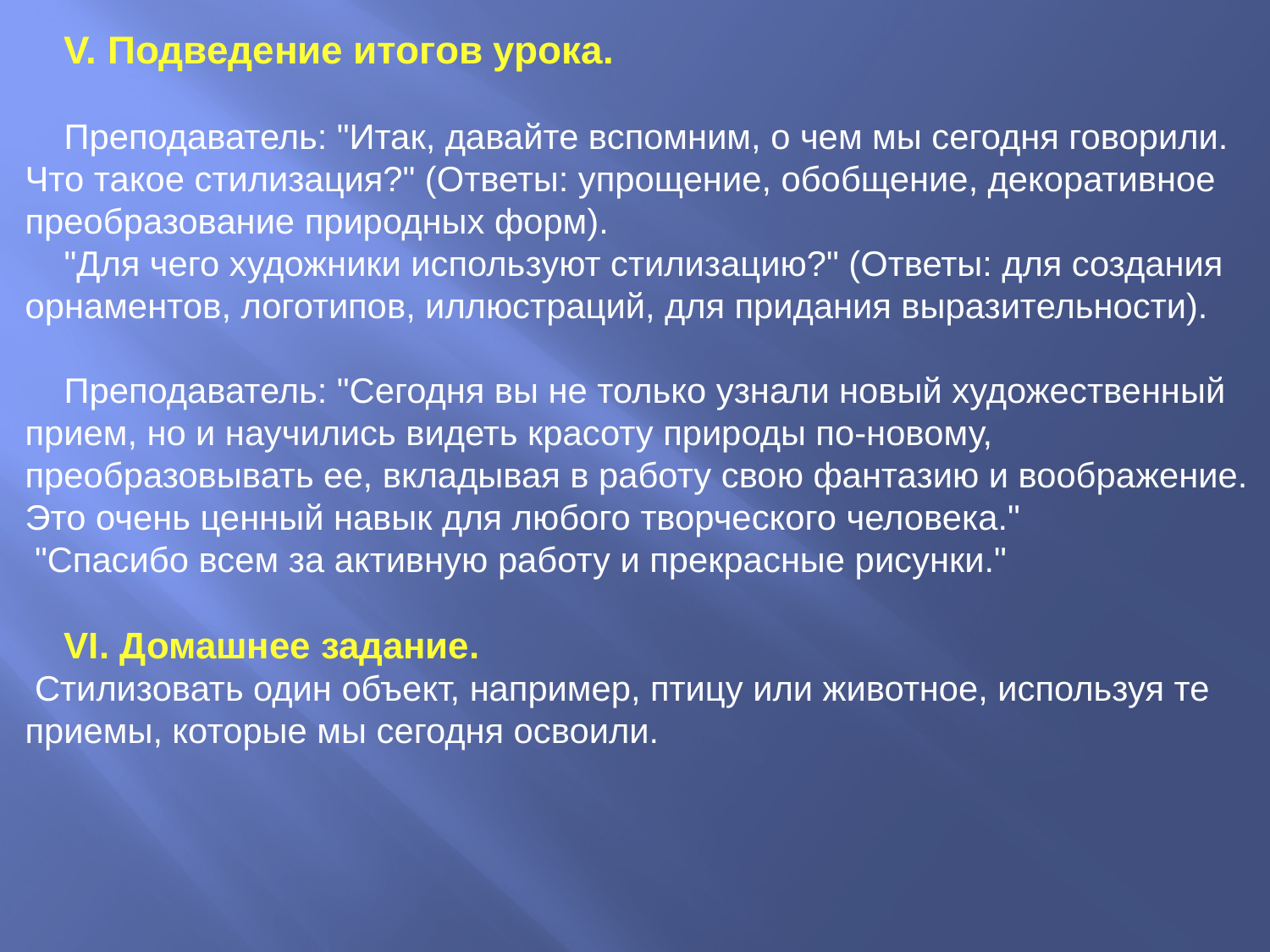

V. Подведение итогов урока.

    Преподаватель: "Итак, давайте вспомним, о чем мы сегодня говорили.
Что такое стилизация?" (Ответы: упрощение, обобщение, декоративное преобразование природных форм).
    "Для чего художники используют стилизацию?" (Ответы: для создания орнаментов, логотипов, иллюстраций, для придания выразительности).

    Преподаватель: "Сегодня вы не только узнали новый художественный прием, но и научились видеть красоту природы по-новому, преобразовывать ее, вкладывая в работу свою фантазию и воображение. Это очень ценный навык для любого творческого человека."
 "Спасибо всем за активную работу и прекрасные рисунки."

    VI. Домашнее задание.
 Стилизовать один объект, например, птицу или животное, используя те приемы, которые мы сегодня освоили.